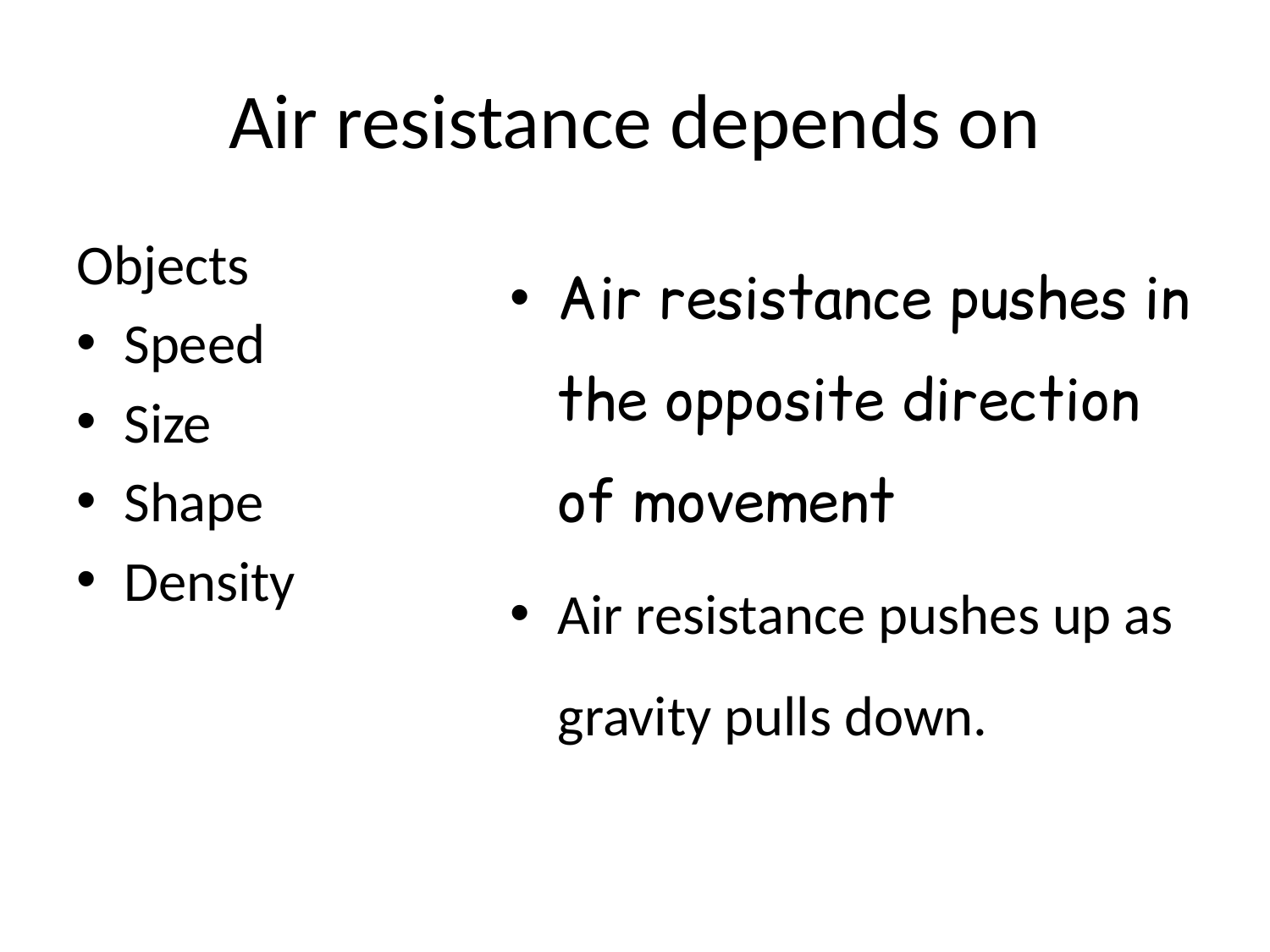

# Air resistance depends on
Objects
Speed
Size
Shape
Density
Air resistance pushes in the opposite direction of movement
Air resistance pushes up as gravity pulls down.